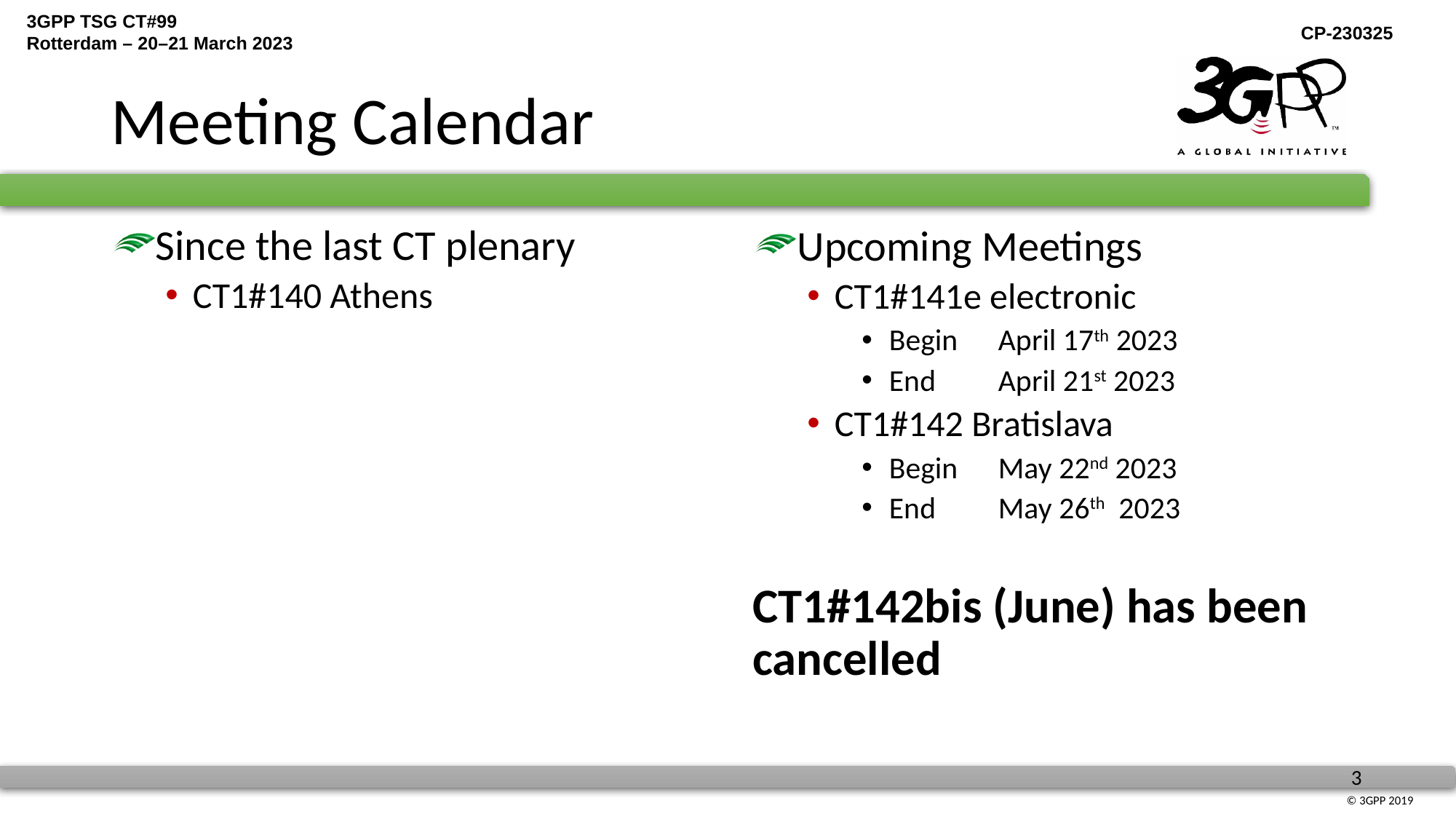

# Meeting Calendar
Since the last CT plenary
CT1#140 Athens

Upcoming Meetings
CT1#141e electronic
Begin	April 17th 2023
End	April 21st 2023
CT1#142 Bratislava
Begin	May 22nd 2023
End	May 26th  2023

CT1#142bis (June) has been cancelled